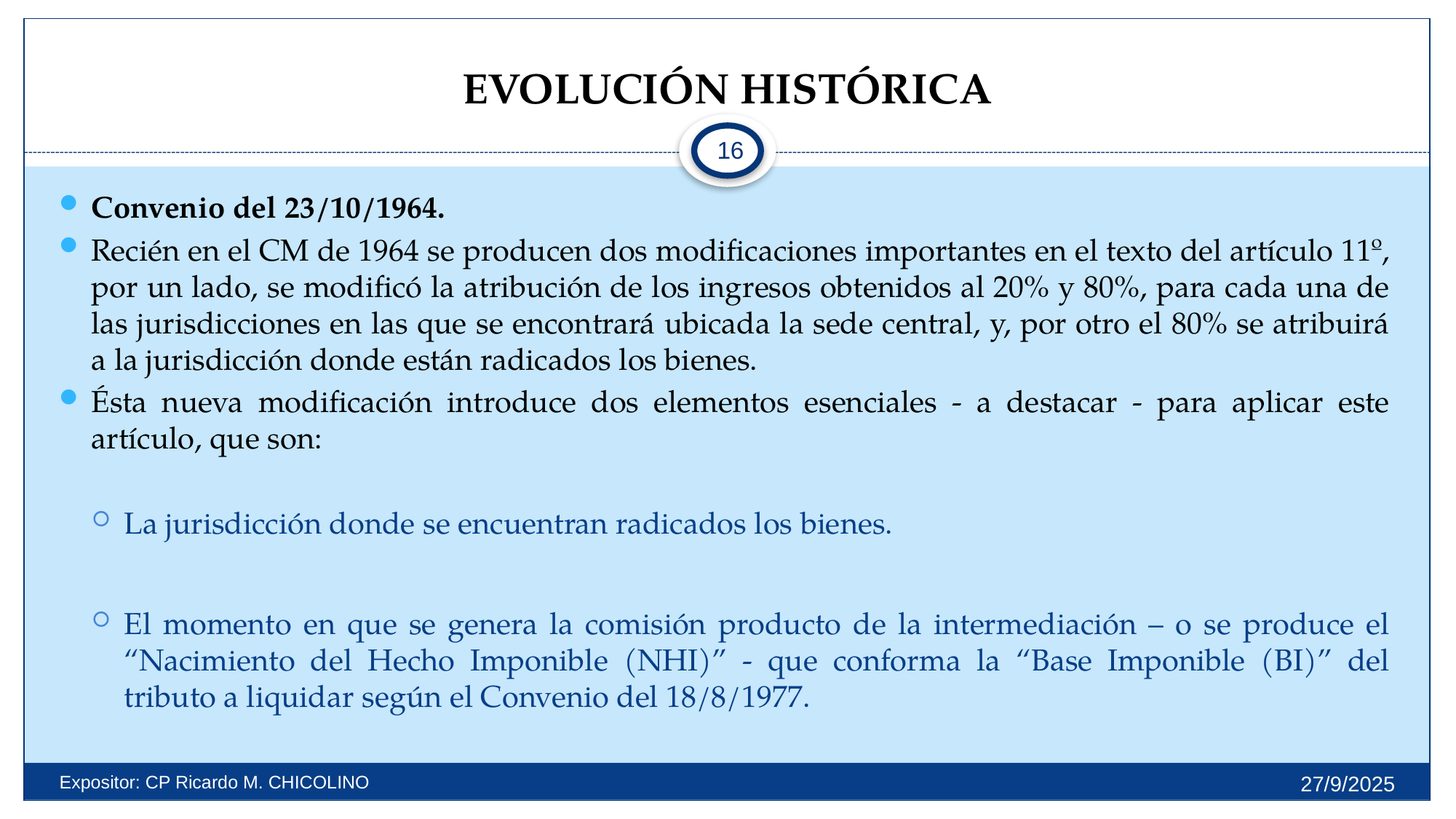

# EVOLUCIÓN HISTÓRICA
16
Convenio del 23/10/1964.
Recién en el CM de 1964 se producen dos modificaciones importantes en el texto del artículo 11º, por un lado, se modificó la atribución de los ingresos obtenidos al 20% y 80%, para cada una de las jurisdicciones en las que se encontrará ubicada la sede central, y, por otro el 80% se atribuirá a la jurisdicción donde están radicados los bienes.
Ésta nueva modificación introduce dos elementos esenciales - a destacar - para aplicar este artículo, que son:

La jurisdicción donde se encuentran radicados los bienes.

El momento en que se genera la comisión producto de la intermediación – o se produce el “Nacimiento del Hecho Imponible (NHI)” - que conforma la “Base Imponible (BI)” del tributo a liquidar según el Convenio del 18/8/1977.

27/9/2025
Expositor: CP Ricardo M. CHICOLINO